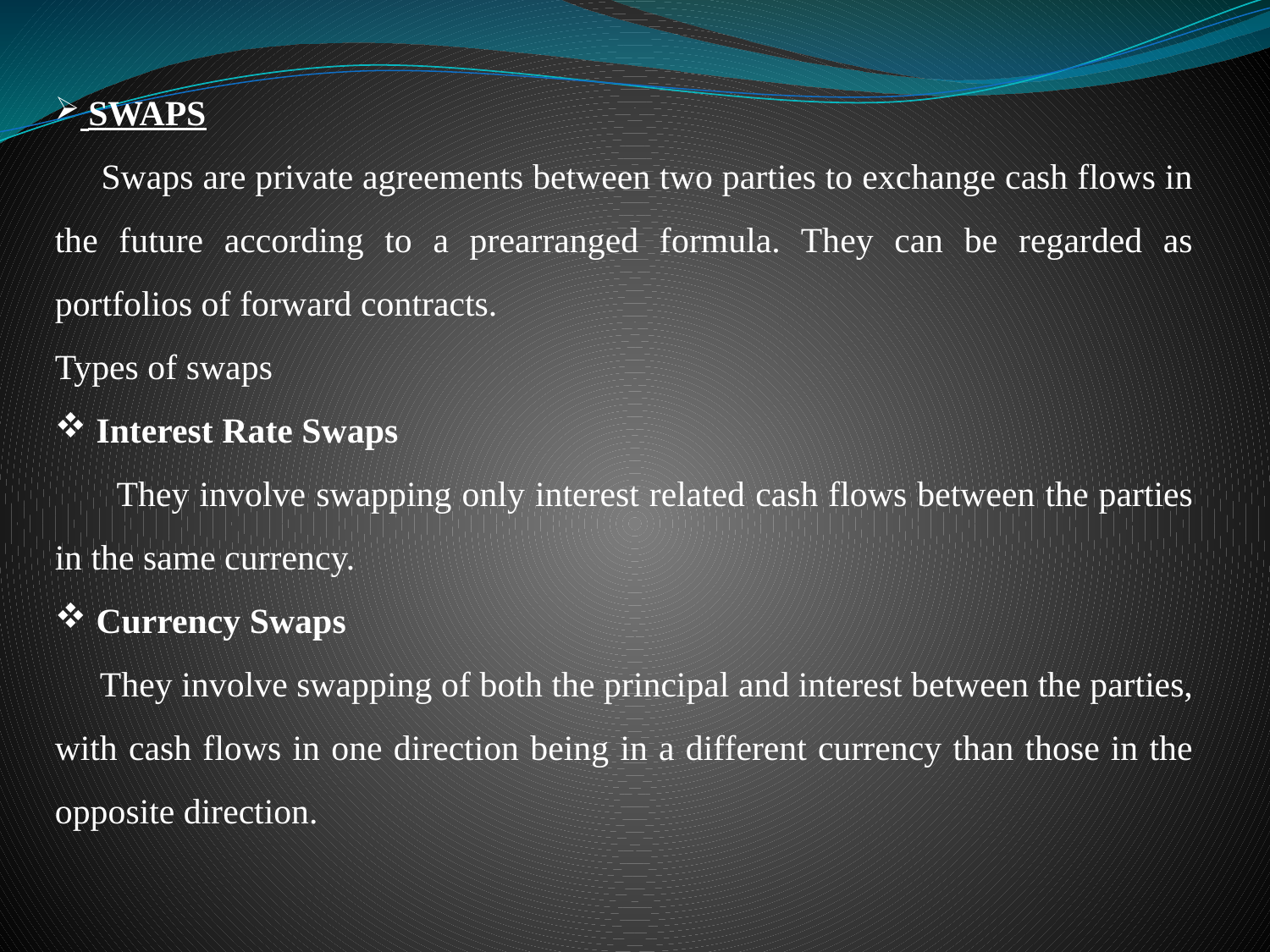

SWAPS
     Swaps are private agreements between two parties to exchange cash flows in the future according to a prearranged formula. They can be regarded as portfolios of forward contracts.
Types of swaps
 Interest Rate Swaps
      They involve swapping only interest related cash flows between the parties in the same currency.
 Currency Swaps
     They involve swapping of both the principal and interest between the parties, with cash flows in one direction being in a different currency than those in the opposite direction.